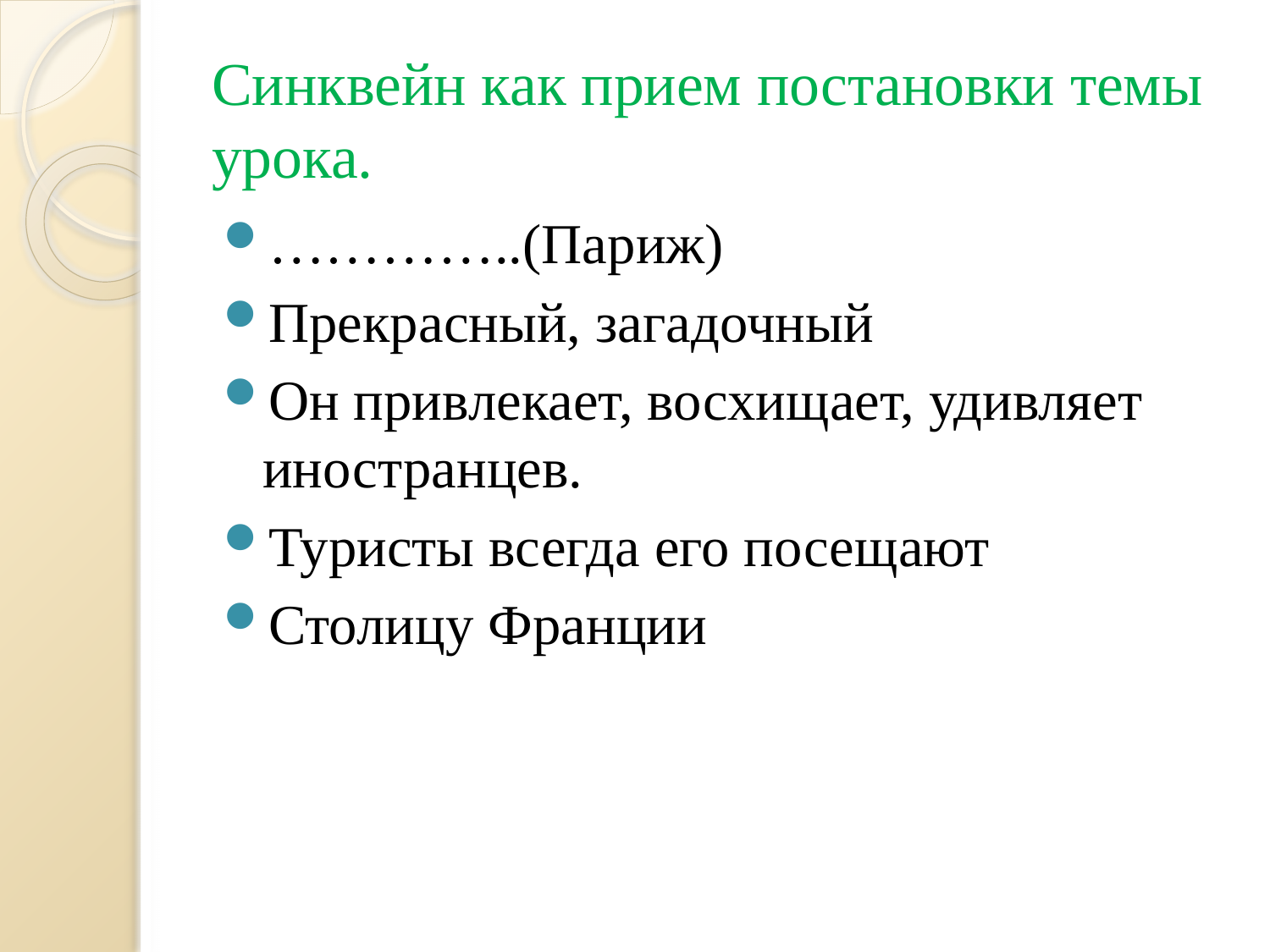

# Синквейн как прием постановки темы  урока.
…………..(Париж)
Прекрасный, загадочный
Он привлекает, восхищает, удивляет иностранцев.
Туристы всегда его посещают
Столицу Франции